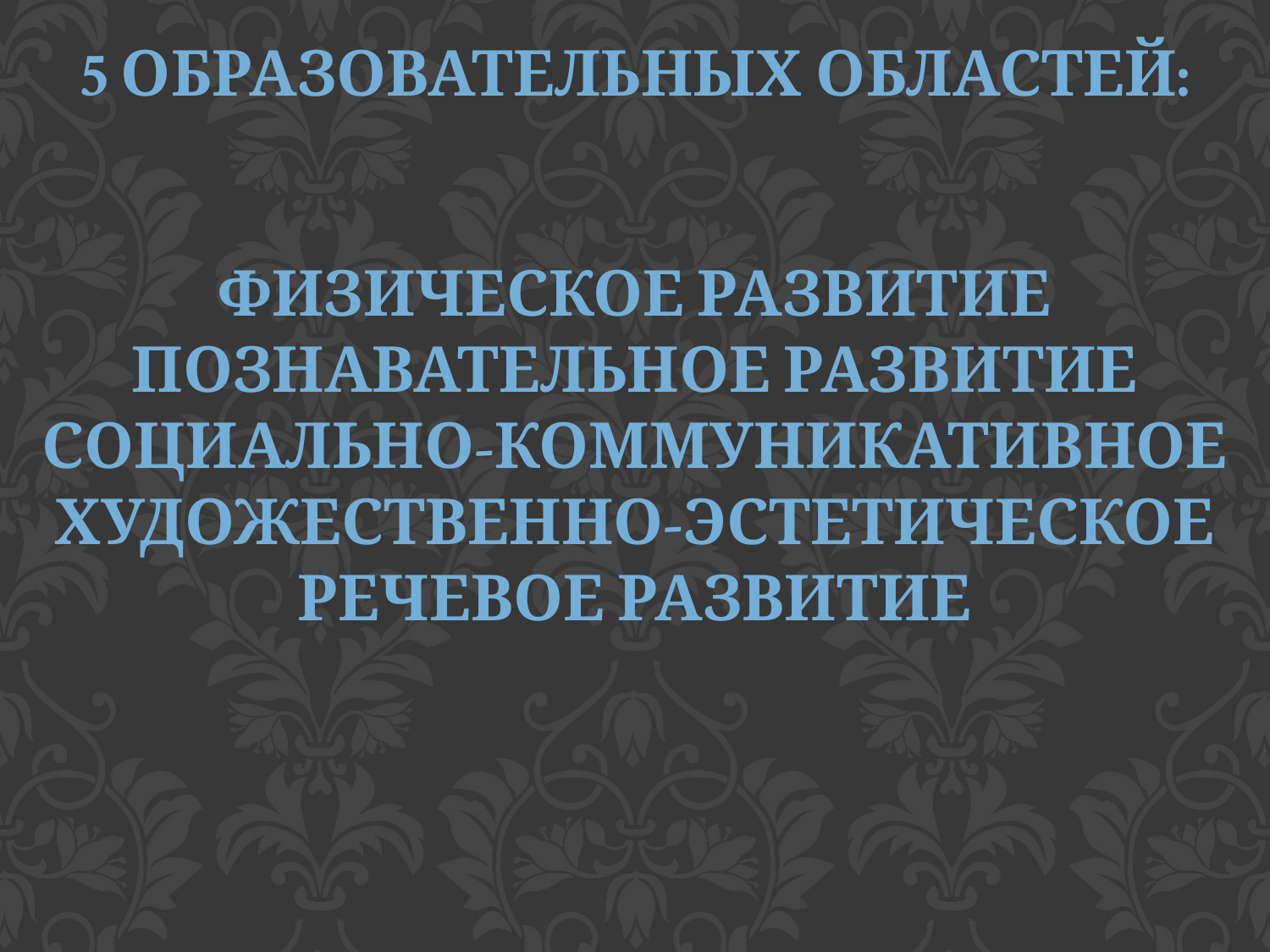

5 образовательных областей:
Физическое развитие
Познавательное развитие
Социально-коммуникативное
Художественно-эстетическое
Речевое развитие